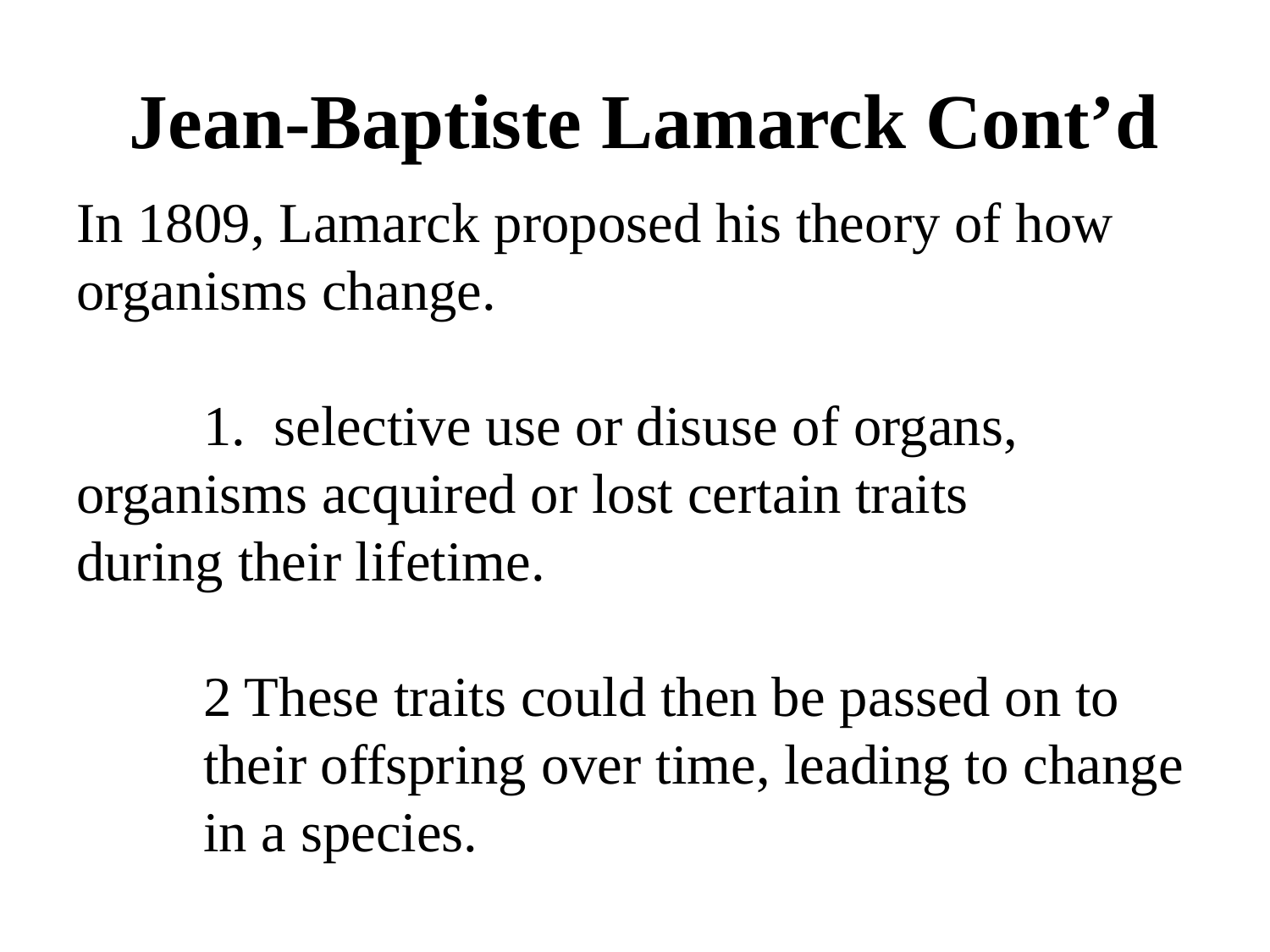

# Jean-Baptiste Lamarck Cont’d
In 1809, Lamarck proposed his theory of how organisms change.

	1.  selective use or disuse of organs, 	organisms acquired or lost certain traits 	during their lifetime.

	2 These traits could then be passed on to 	their offspring over time, leading to change 	in a species.